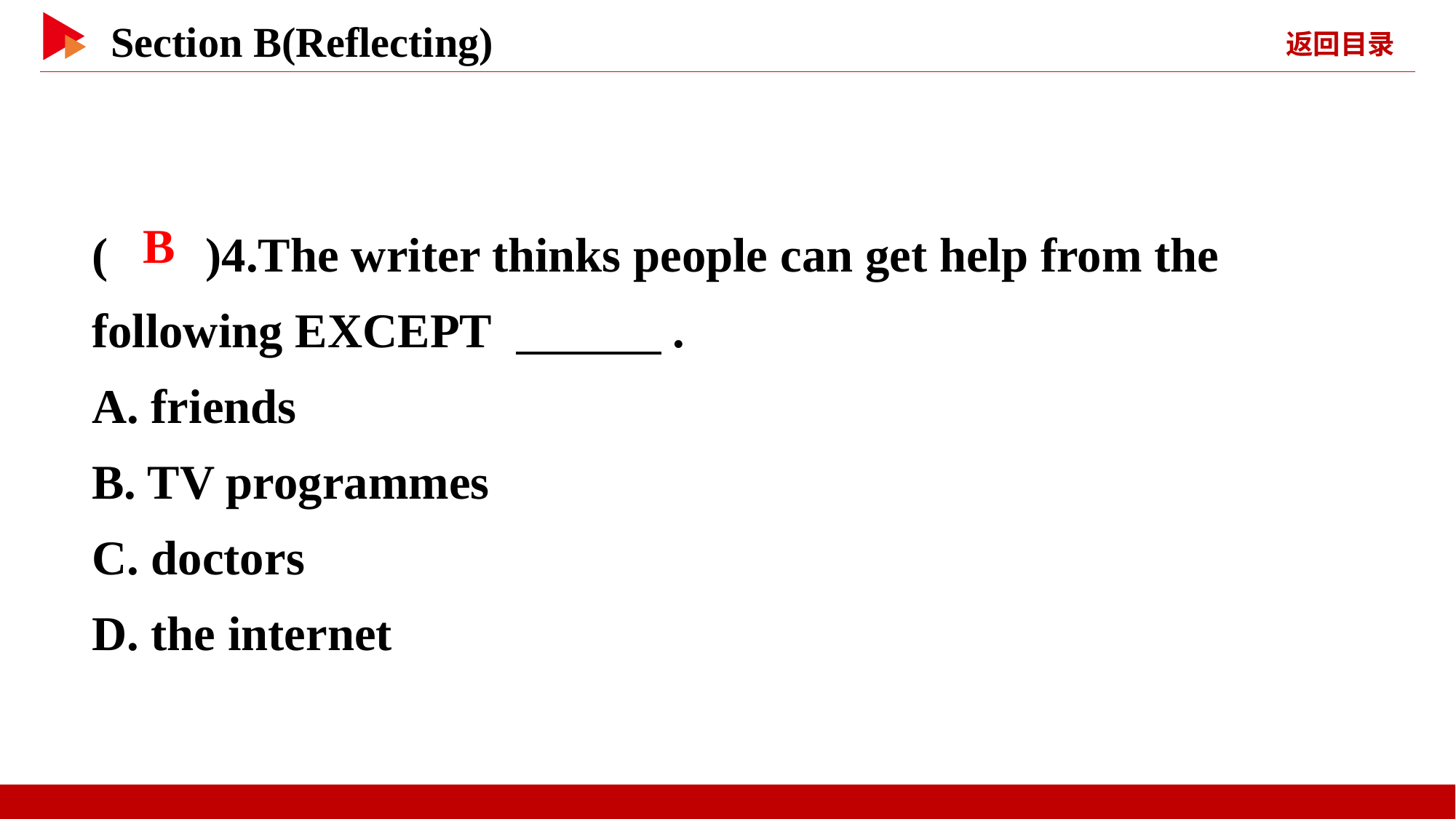

(        )4.The writer thinks people can get help from the following EXCEPT 　　　.
A. friends
B. TV programmes
C. doctors
D. the internet
   B